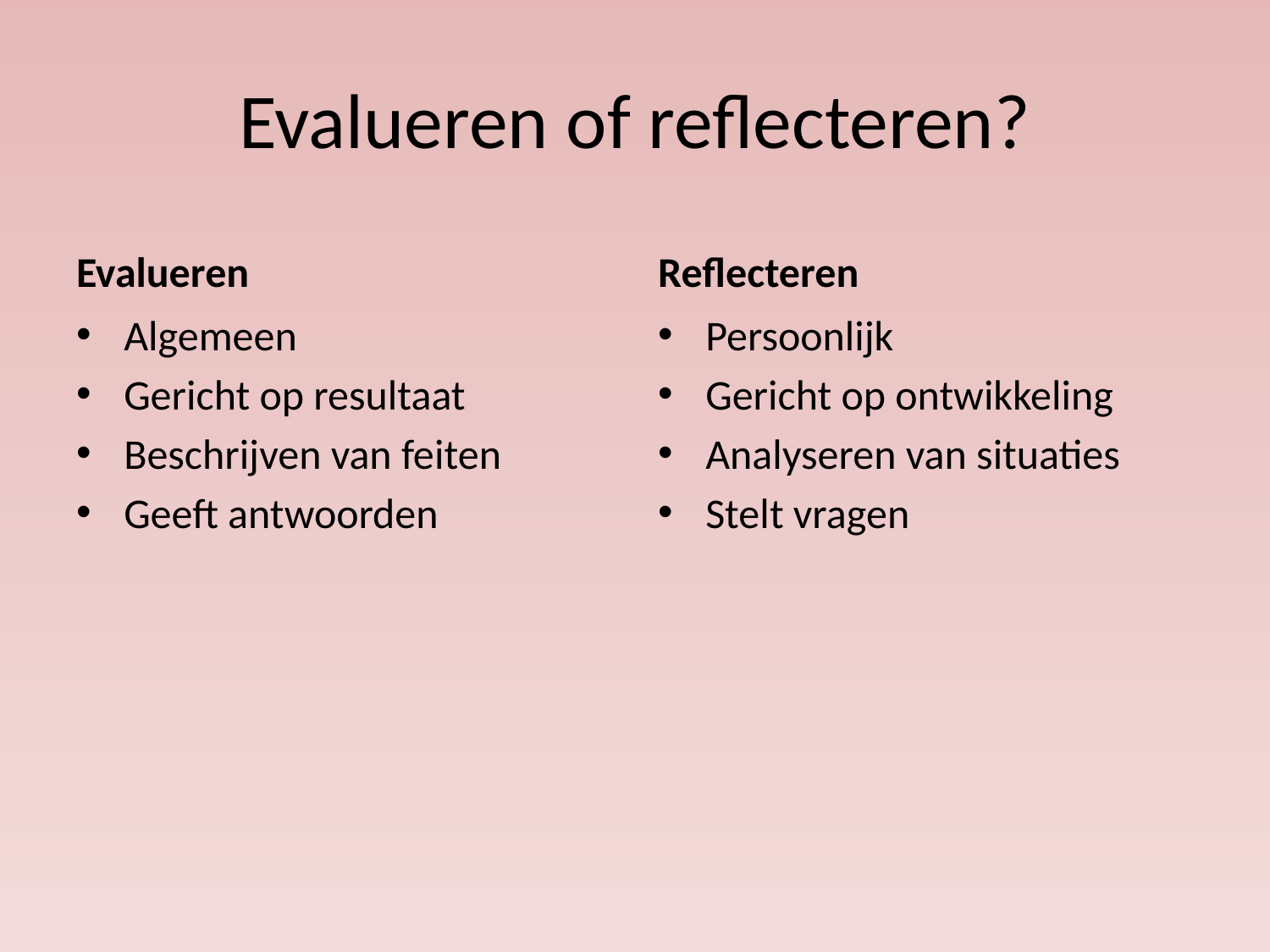

# Evalueren of reflecteren?
Evalueren
Reflecteren
Algemeen
Gericht op resultaat
Beschrijven van feiten
Geeft antwoorden
Persoonlijk
Gericht op ontwikkeling
Analyseren van situaties
Stelt vragen